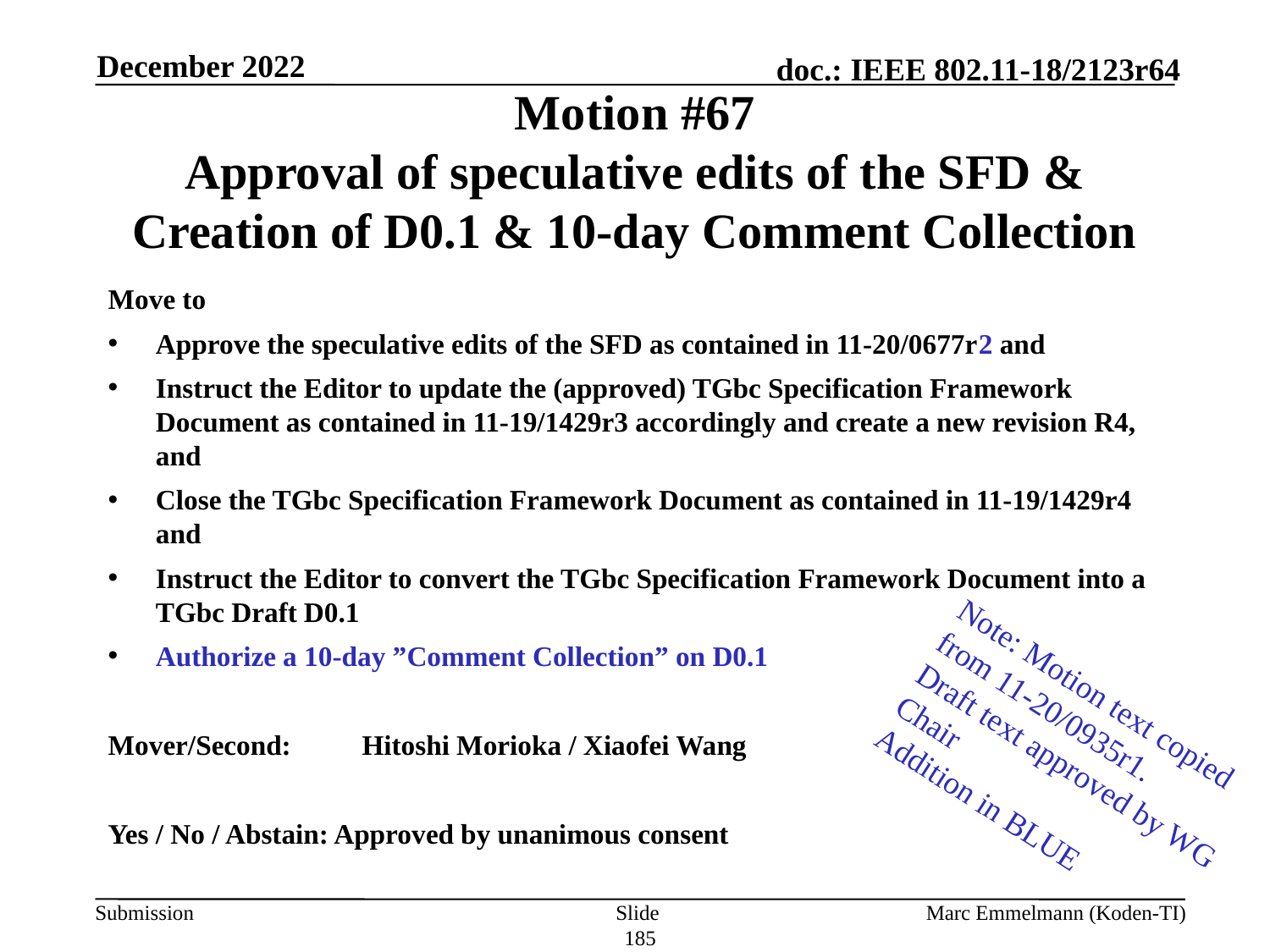

December 2022
# Motion #67 Approval of speculative edits of the SFD & Creation of D0.1 & 10-day Comment Collection
Move to
Approve the speculative edits of the SFD as contained in 11-20/0677r2 and
Instruct the Editor to update the (approved) TGbc Specification Framework Document as contained in 11-19/1429r3 accordingly and create a new revision R4, and
Close the TGbc Specification Framework Document as contained in 11-19/1429r4 and
Instruct the Editor to convert the TGbc Specification Framework Document into a TGbc Draft D0.1
Authorize a 10-day ”Comment Collection” on D0.1

Mover/Second:	Hitoshi Morioka / Xiaofei Wang

Yes / No / Abstain: Approved by unanimous consent
Note: Motion text copied from 11-20/0935r1.
Draft text approved by WG Chair
Addition in BLUE
Slide 185
Marc Emmelmann (Koden-TI)